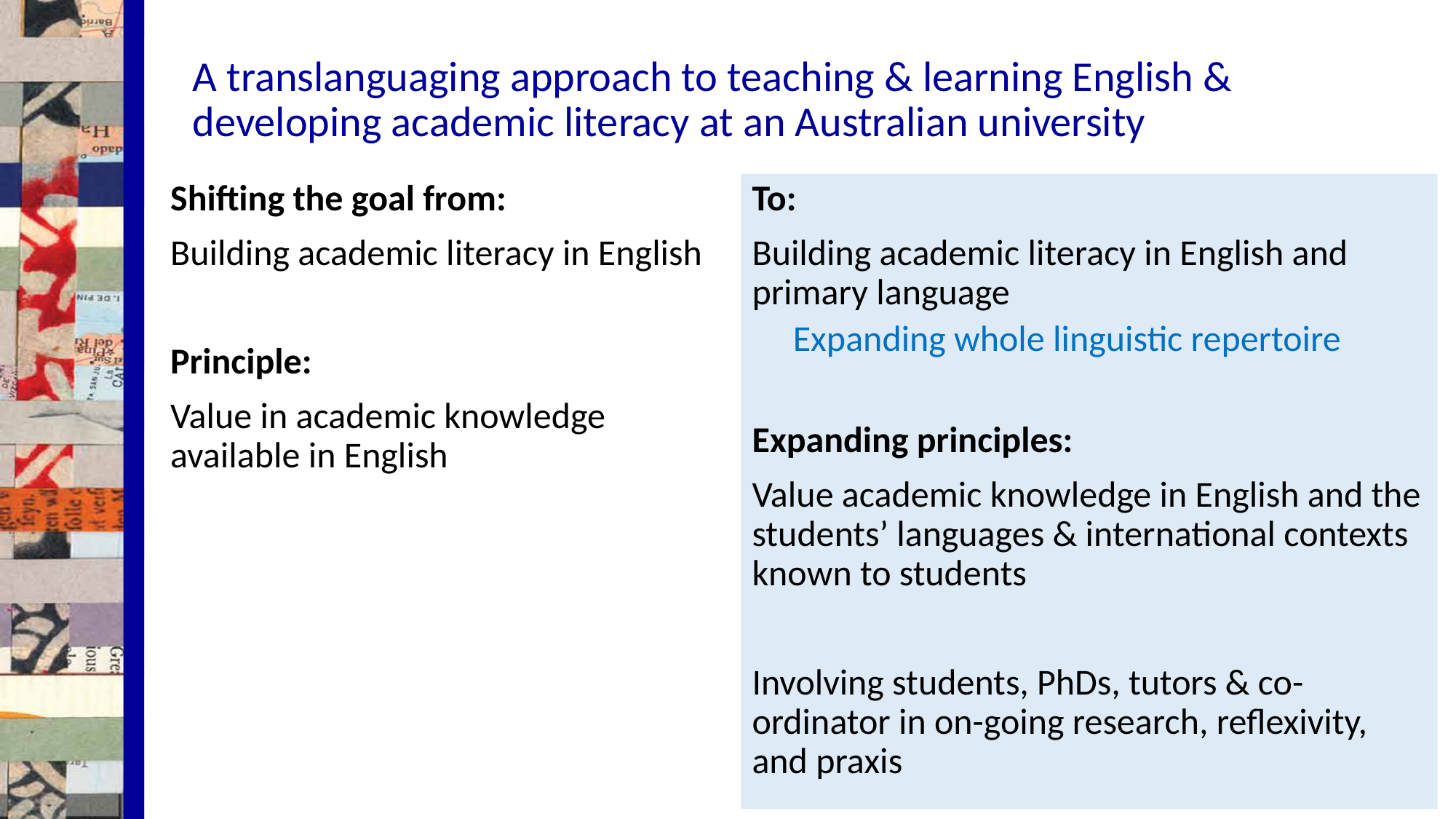

# A translanguaging approach to teaching & learning English & developing academic literacy at an Australian university
Shifting the goal from:
Building academic literacy in English

Principle:
Value in academic knowledge available in English

To:
Building academic literacy in English and primary language
Expanding whole linguistic repertoire

Expanding principles:
Value academic knowledge in English and the students’ languages & international contexts known to students

Involving students, PhDs, tutors & co-ordinator in on-going research, reflexivity, and praxis